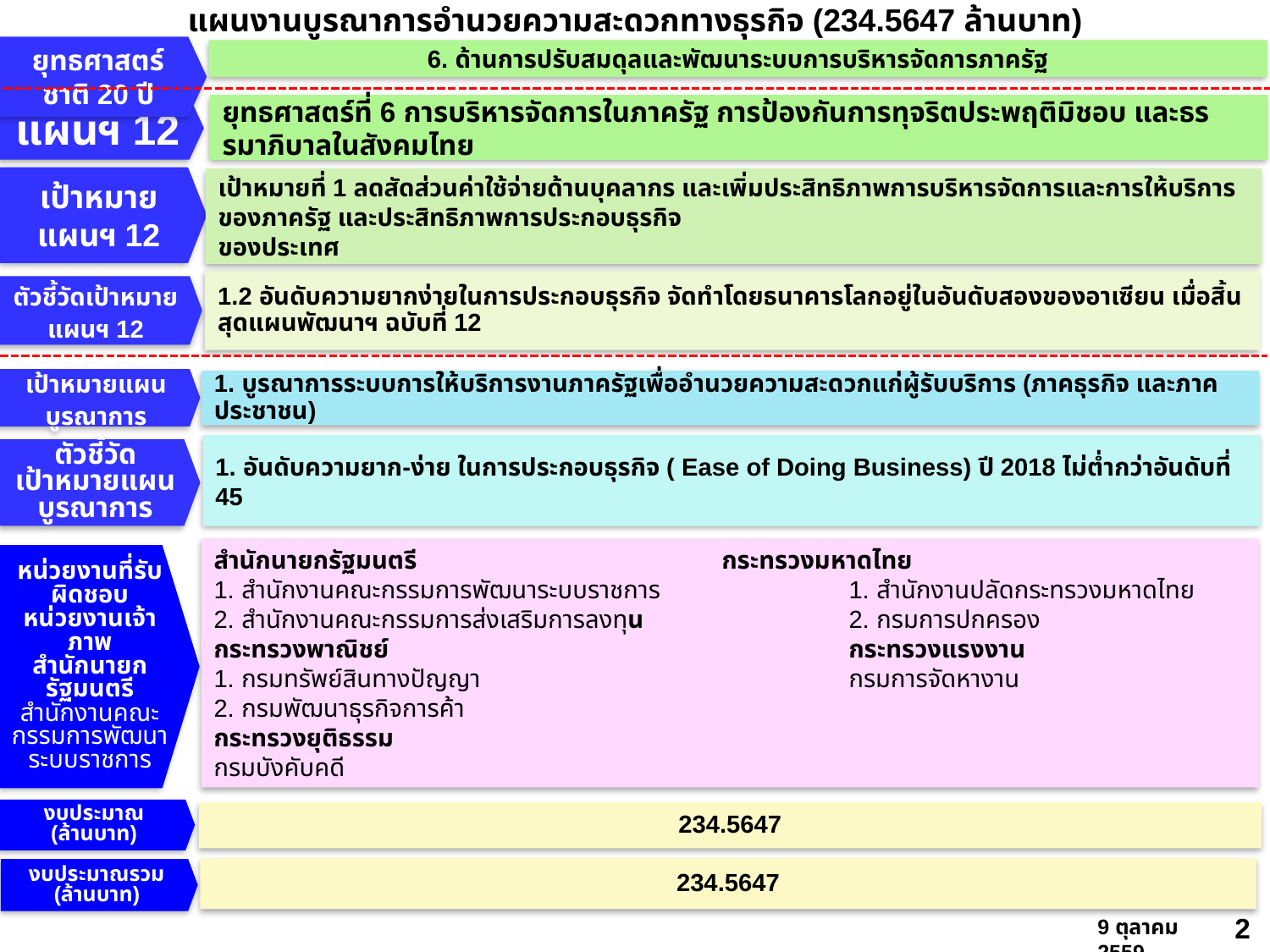

แผนงานบูรณาการอำนวยความสะดวกทางธุรกิจ (234.5647 ล้านบาท)

ยุทธศาสตร์ชาติ 20 ปี
6. ด้านการปรับสมดุลและพัฒนาระบบการบริหารจัดการภาครัฐ
ยุทธศาสตร์ที่ 6 การบริหารจัดการในภาครัฐ การป้องกันการทุจริตประพฤติมิชอบ และธรรมาภิบาลในสังคมไทย
แผนฯ 12
เป้าหมายแผนฯ 12
เป้าหมายที่ 1 ลดสัดส่วนค่าใช้จ่ายด้านบุคลากร และเพิ่มประสิทธิภาพการบริหารจัดการและการให้บริการของภาครัฐ และประสิทธิภาพการประกอบธุรกิจ
ของประเทศ
1.2 อันดับความยากง่ายในการประกอบธุรกิจ จัดทำโดยธนาคารโลกอยู่ในอันดับสองของอาเซียน เมื่อสิ้นสุดแผนพัฒนาฯ ฉบับที่ 12
ตัวชี้วัดเป้าหมาย
แผนฯ 12
เป้าหมายแผนบูรณาการ
1. บูรณาการระบบการให้บริการงานภาครัฐเพื่ออำนวยความสะดวกแก่ผู้รับบริการ (ภาคธุรกิจ และภาคประชาชน)
1. อันดับความยาก-ง่าย ในการประกอบธุรกิจ ( Ease of Doing Business) ปี 2018 ไม่ต่ำกว่าอันดับที่ 45
ตัวชี้วัด
เป้าหมายแผน
บูรณาการ
สำนักนายกรัฐมนตรี			กระทรวงมหาดไทย
1. สำนักงานคณะกรรมการพัฒนาระบบราชการ 		1. สำนักงานปลัดกระทรวงมหาดไทย
2. สำนักงานคณะกรรมการส่งเสริมการลงทุน		2. กรมการปกครอง
กระทรวงพาณิชย์ 				กระทรวงแรงงาน
1. กรมทรัพย์สินทางปัญญา			กรมการจัดหางาน
2. กรมพัฒนาธุรกิจการค้า
กระทรวงยุติธรรม
กรมบังคับคดี
หน่วยงานที่รับผิดชอบ
หน่วยงานเจ้าภาพ
สำนักนายกรัฐมนตรี
สำนักงานคณะกรรมการพัฒนาระบบราชการ
งบประมาณ
(ล้านบาท)
234.5647
234.5647
งบประมาณรวม
(ล้านบาท)
23
9 ตุลาคม 2559